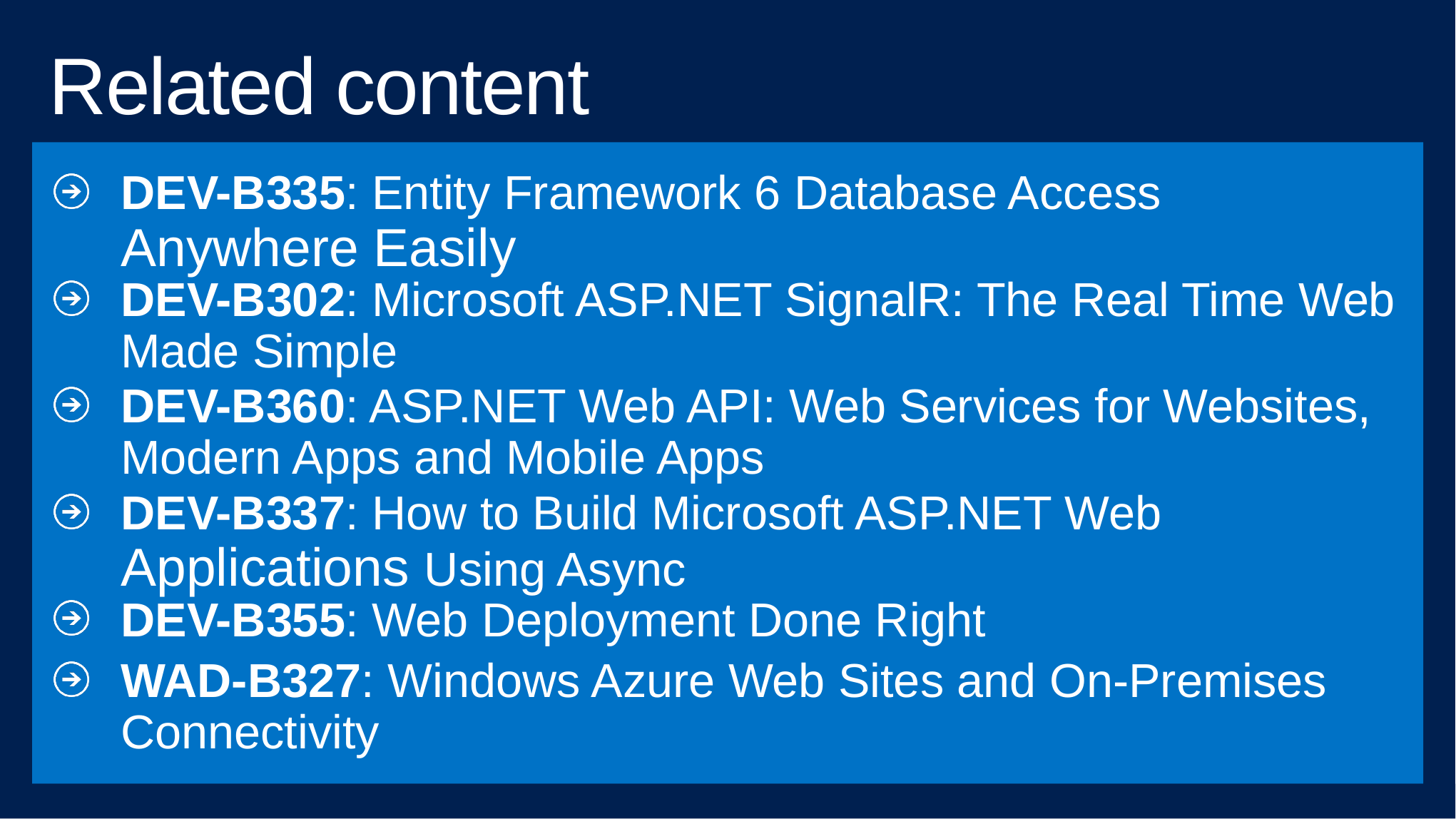

# Related content

DEV-B335: Entity Framework 6 Database Access Anywhere Easily
DEV-B302: Microsoft ASP.NET SignalR: The Real Time Web Made Simple
DEV-B360: ASP.NET Web API: Web Services for Websites, Modern Apps and Mobile Apps
DEV-B337: How to Build Microsoft ASP.NET Web Applications Using Async
DEV-B355: Web Deployment Done Right
WAD-B327: Windows Azure Web Sites and On-Premises Connectivity